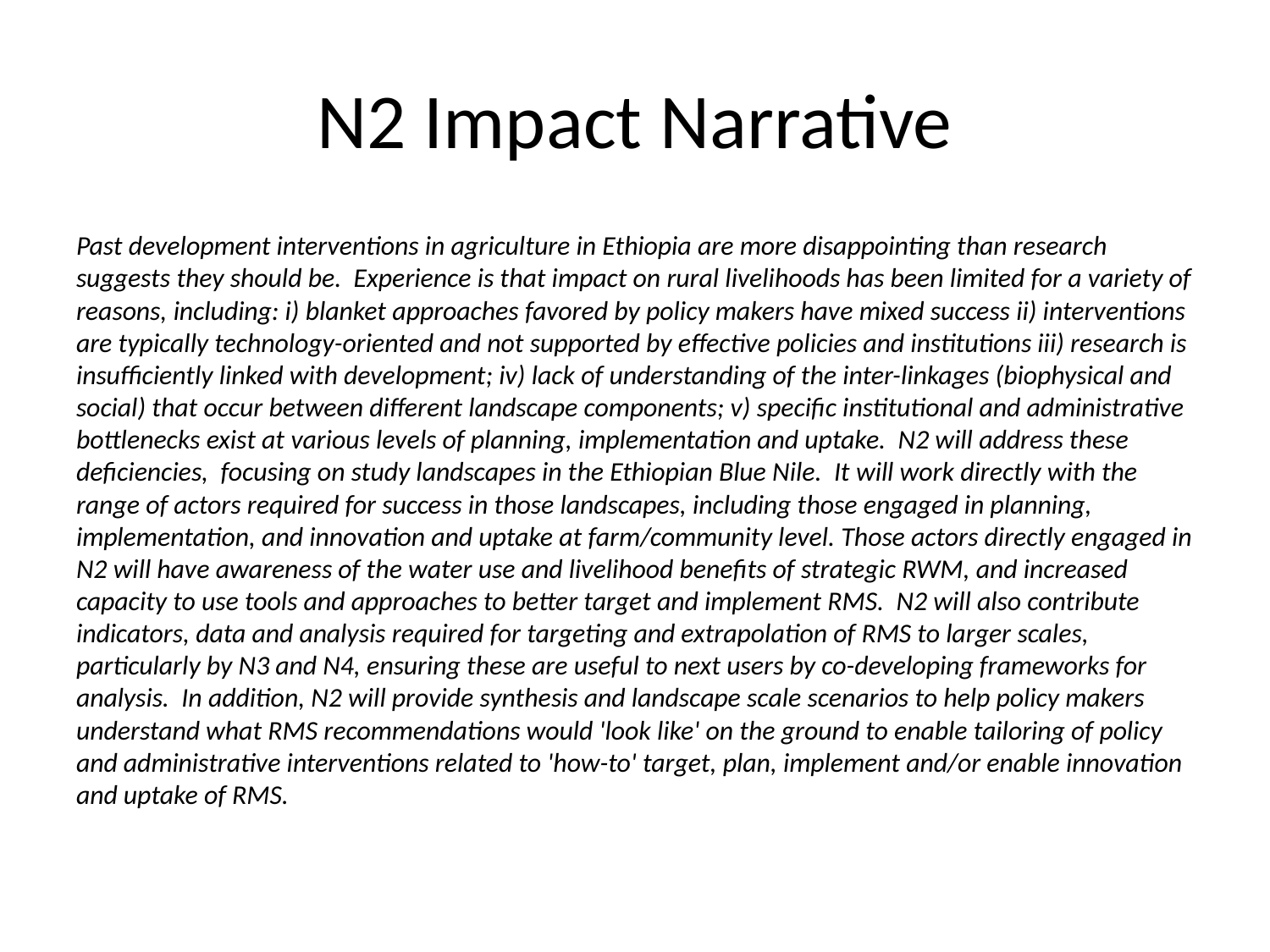

# N2 Impact Narrative
Past development interventions in agriculture in Ethiopia are more disappointing than research suggests they should be.  Experience is that impact on rural livelihoods has been limited for a variety of reasons, including: i) blanket approaches favored by policy makers have mixed success ii) interventions are typically technology-oriented and not supported by effective policies and institutions iii) research is insufficiently linked with development; iv) lack of understanding of the inter-linkages (biophysical and social) that occur between different landscape components; v) specific institutional and administrative bottlenecks exist at various levels of planning, implementation and uptake.  N2 will address these deficiencies,  focusing on study landscapes in the Ethiopian Blue Nile.  It will work directly with the range of actors required for success in those landscapes, including those engaged in planning, implementation, and innovation and uptake at farm/community level. Those actors directly engaged in N2 will have awareness of the water use and livelihood benefits of strategic RWM, and increased capacity to use tools and approaches to better target and implement RMS.  N2 will also contribute indicators, data and analysis required for targeting and extrapolation of RMS to larger scales, particularly by N3 and N4, ensuring these are useful to next users by co-developing frameworks for analysis.  In addition, N2 will provide synthesis and landscape scale scenarios to help policy makers understand what RMS recommendations would 'look like' on the ground to enable tailoring of policy and administrative interventions related to 'how-to' target, plan, implement and/or enable innovation and uptake of RMS.